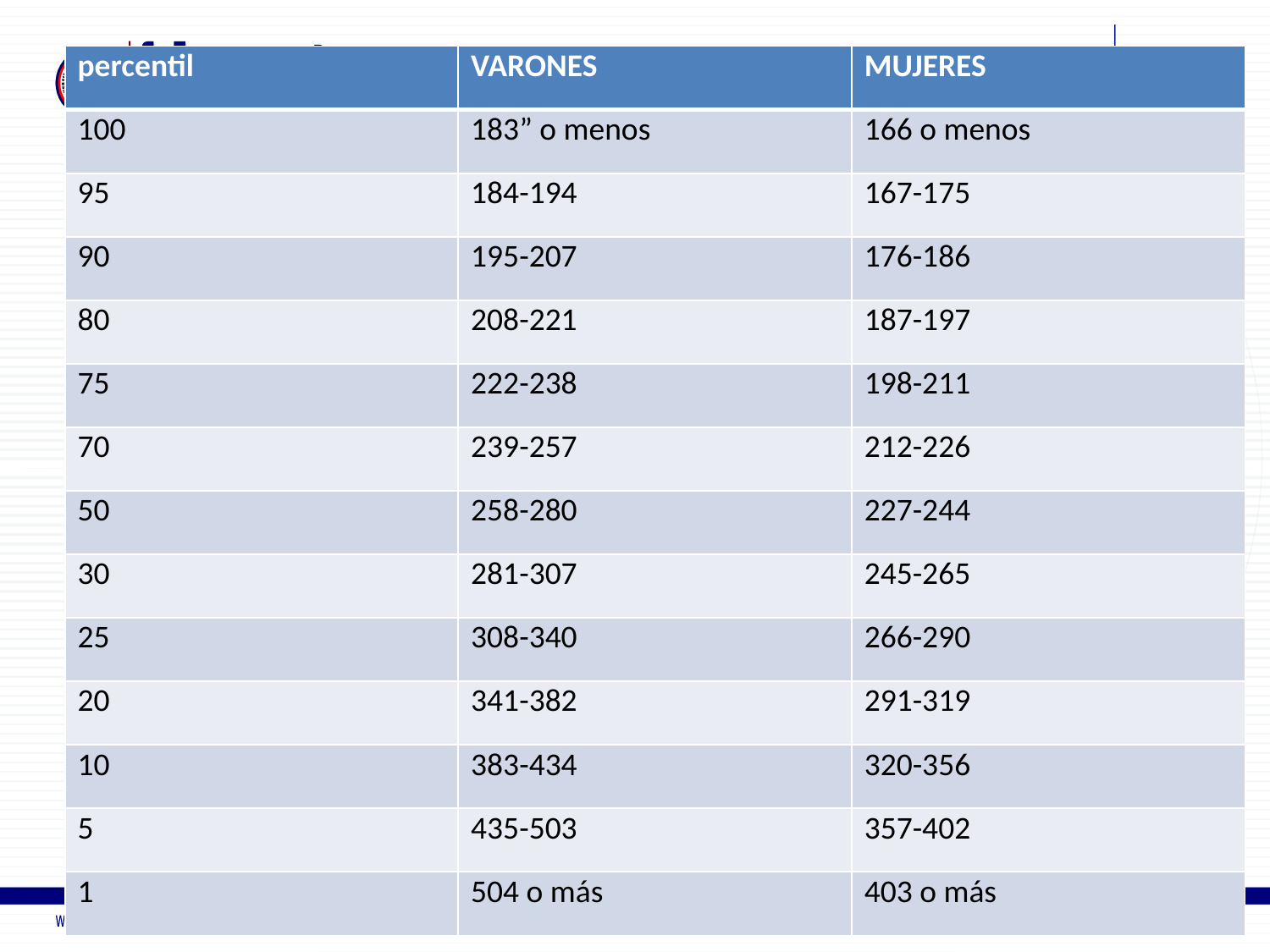

# BAREMO
| percentil | VARONES | MUJERES |
| --- | --- | --- |
| 100 | 183” o menos | 166 o menos |
| 95 | 184-194 | 167-175 |
| 90 | 195-207 | 176-186 |
| 80 | 208-221 | 187-197 |
| 75 | 222-238 | 198-211 |
| 70 | 239-257 | 212-226 |
| 50 | 258-280 | 227-244 |
| 30 | 281-307 | 245-265 |
| 25 | 308-340 | 266-290 |
| 20 | 341-382 | 291-319 |
| 10 | 383-434 | 320-356 |
| 5 | 435-503 | 357-402 |
| 1 | 504 o más | 403 o más |